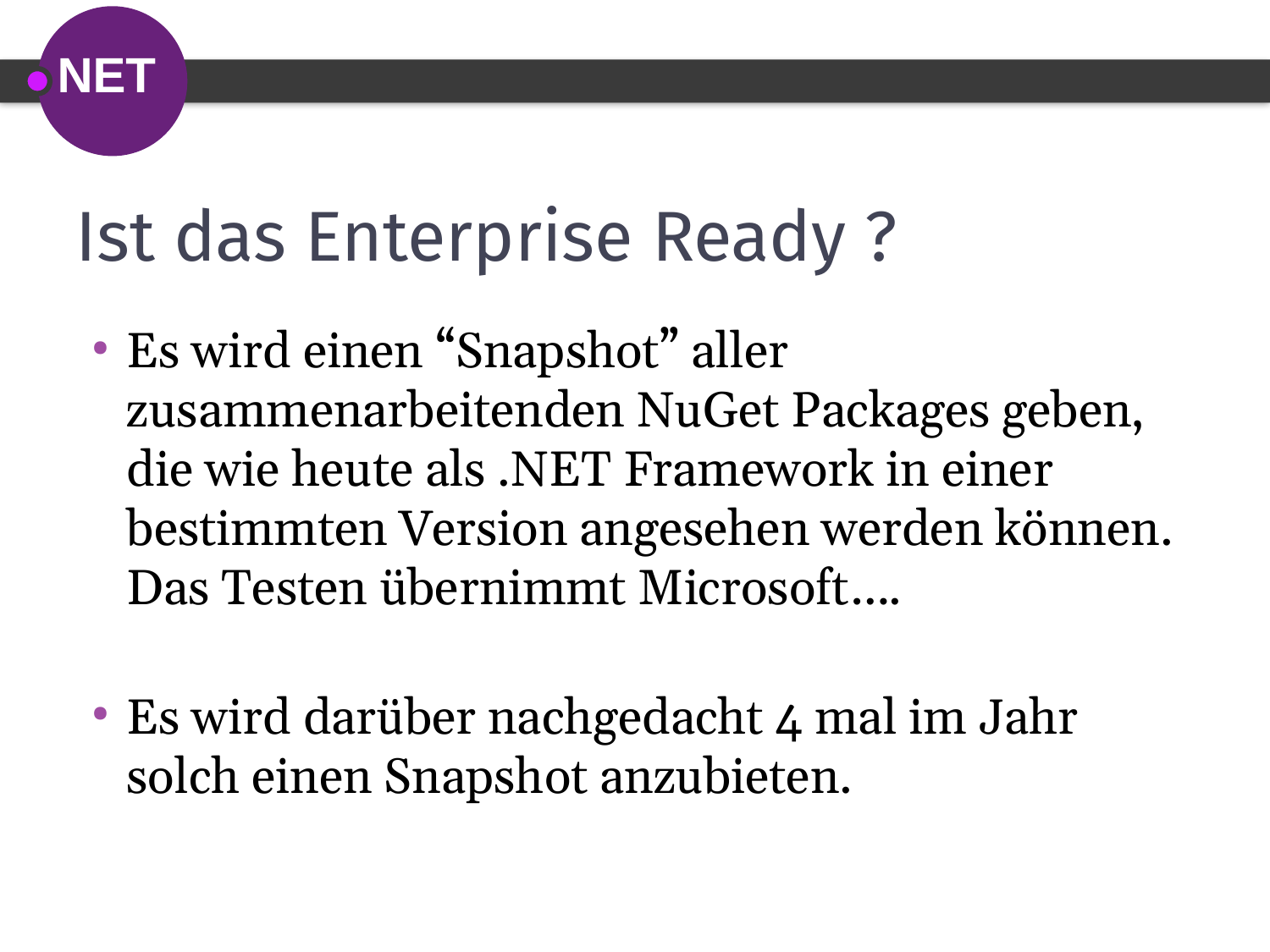

# Ist das Enterprise Ready ?
Es wird einen “Snapshot” aller zusammenarbeitenden NuGet Packages geben, die wie heute als .NET Framework in einer bestimmten Version angesehen werden können. Das Testen übernimmt Microsoft….

Es wird darüber nachgedacht 4 mal im Jahr solch einen Snapshot anzubieten.